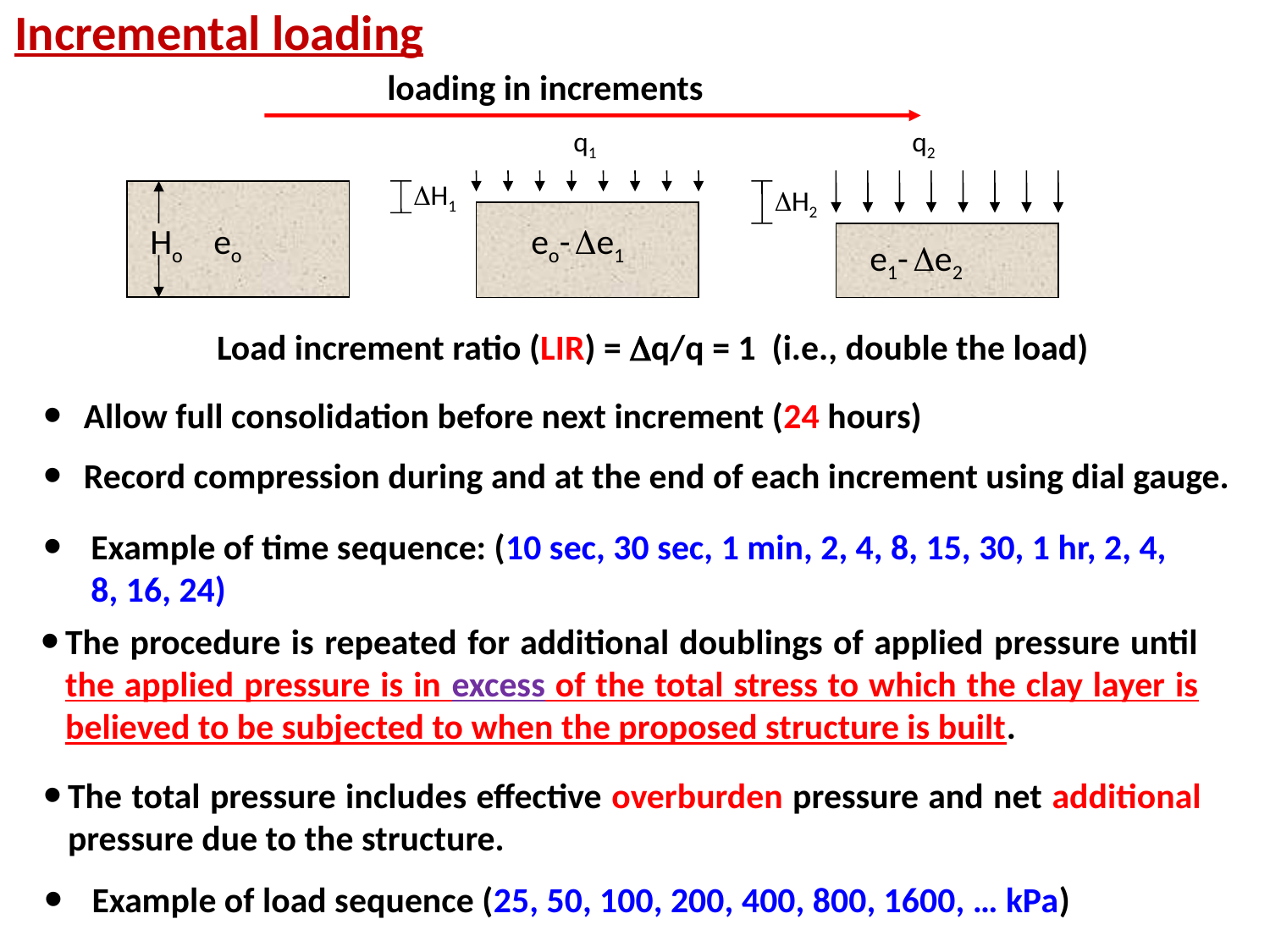

# Incremental loading
loading in increments

q1

q2

ΔH1

ΔH2

Ho

eo

eo- Δe1

e1- Δe2
Load increment ratio (LIR) = Δq/q = 1  (i.e., double the load)
  Allow full consolidation before next increment (24 hours)
  Record compression during and at the end of each increment using dial gauge.
Example of time sequence: (10 sec, 30 sec, 1 min, 2, 4, 8, 15, 30, 1 hr, 2, 4, 8, 16, 24)
The procedure is repeated for additional doublings of applied pressure until the applied pressure is in excess of the total stress to which the clay layer is believed to be subjected to when the proposed structure is built.
The total pressure includes effective overburden pressure and net additional pressure due to the structure.
Example of load sequence (25, 50, 100, 200, 400, 800, 1600, … kPa)